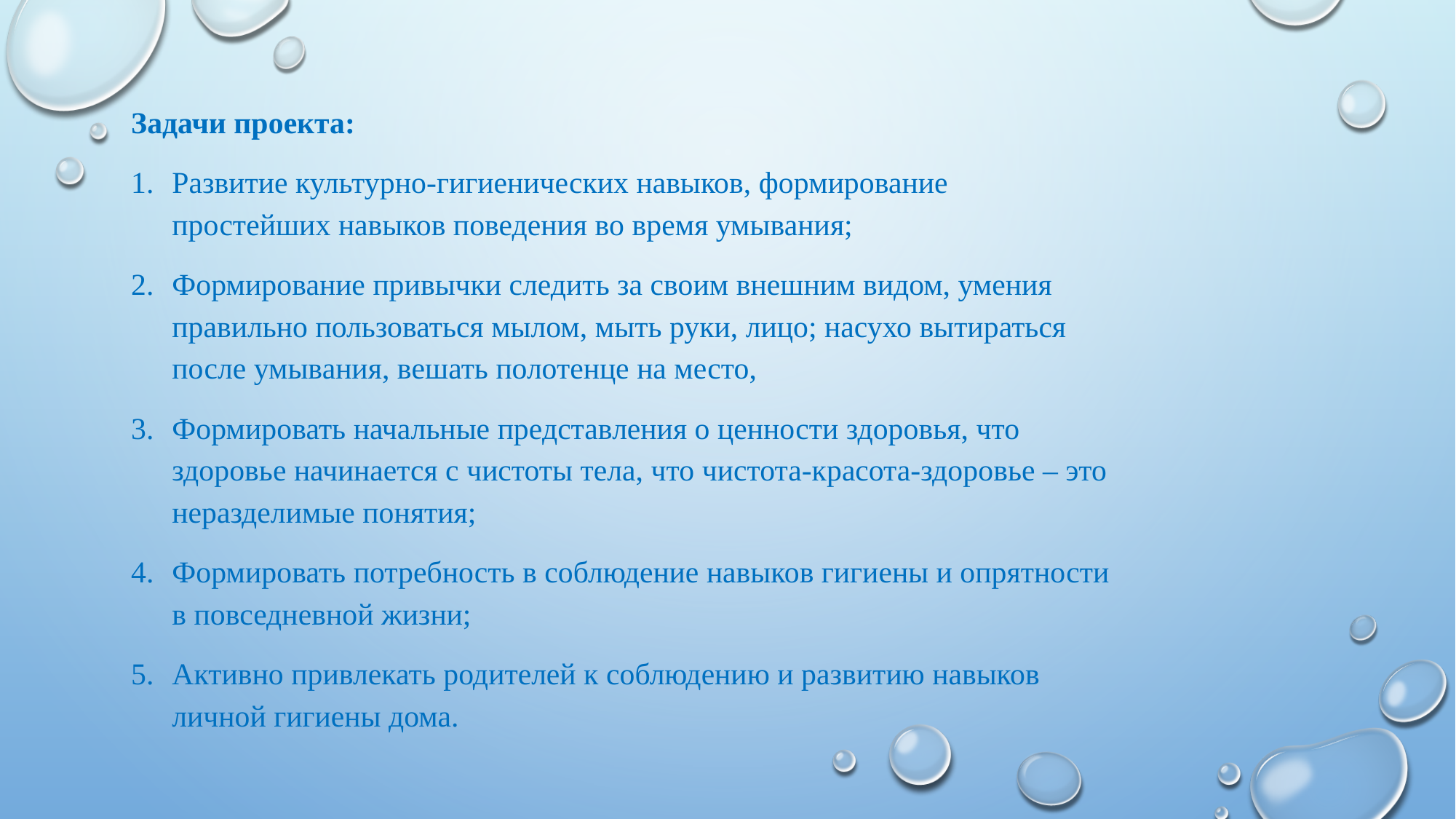

Задачи проекта:
Развитие культурно-гигиенических навыков, формирование простейших навыков поведения во время умывания;
Формирование привычки следить за своим внешним видом, умения правильно пользоваться мылом, мыть руки, лицо; насухо вытираться после умывания, вешать полотенце на место,
Формировать начальные представления о ценности здоровья, что здоровье начинается с чистоты тела, что чистота-красота-здоровье – это неразделимые понятия;
Формировать потребность в соблюдение навыков гигиены и опрятности в повседневной жизни;
Активно привлекать родителей к соблюдению и развитию навыков личной гигиены дома.